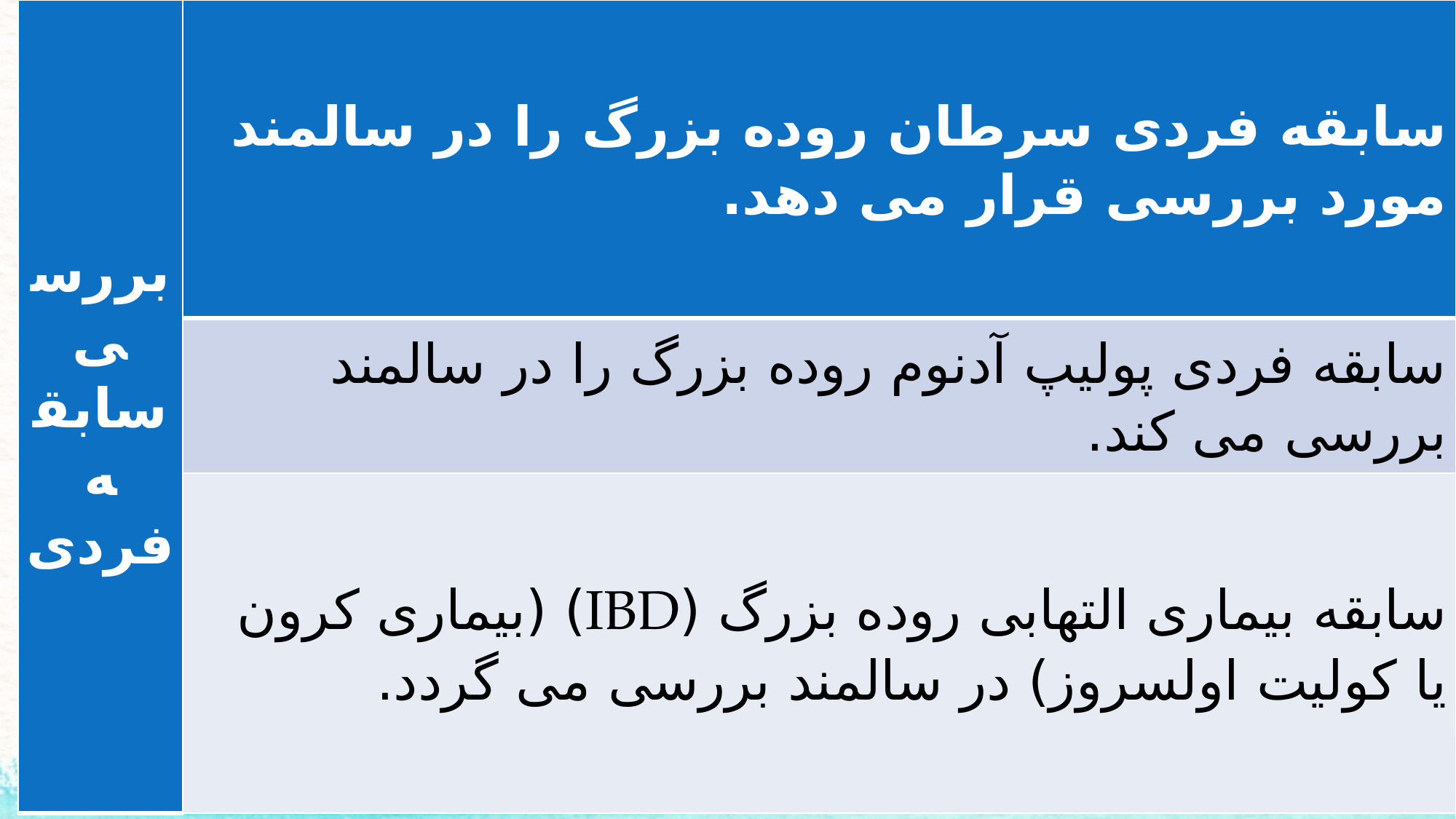

| بررسی سابقه فردی | سابقه فردی سرطان روده بزرگ را در سالمند مورد بررسی قرار می دهد. |
| --- | --- |
|  | سابقه فردی پولیپ آدنوم روده بزرگ را در سالمند بررسی می کند. |
|  | سابقه بیماری التهابی روده بزرگ (IBD) (بیماری کرون یا کولیت اولسروز) در سالمند بررسی می گردد. |